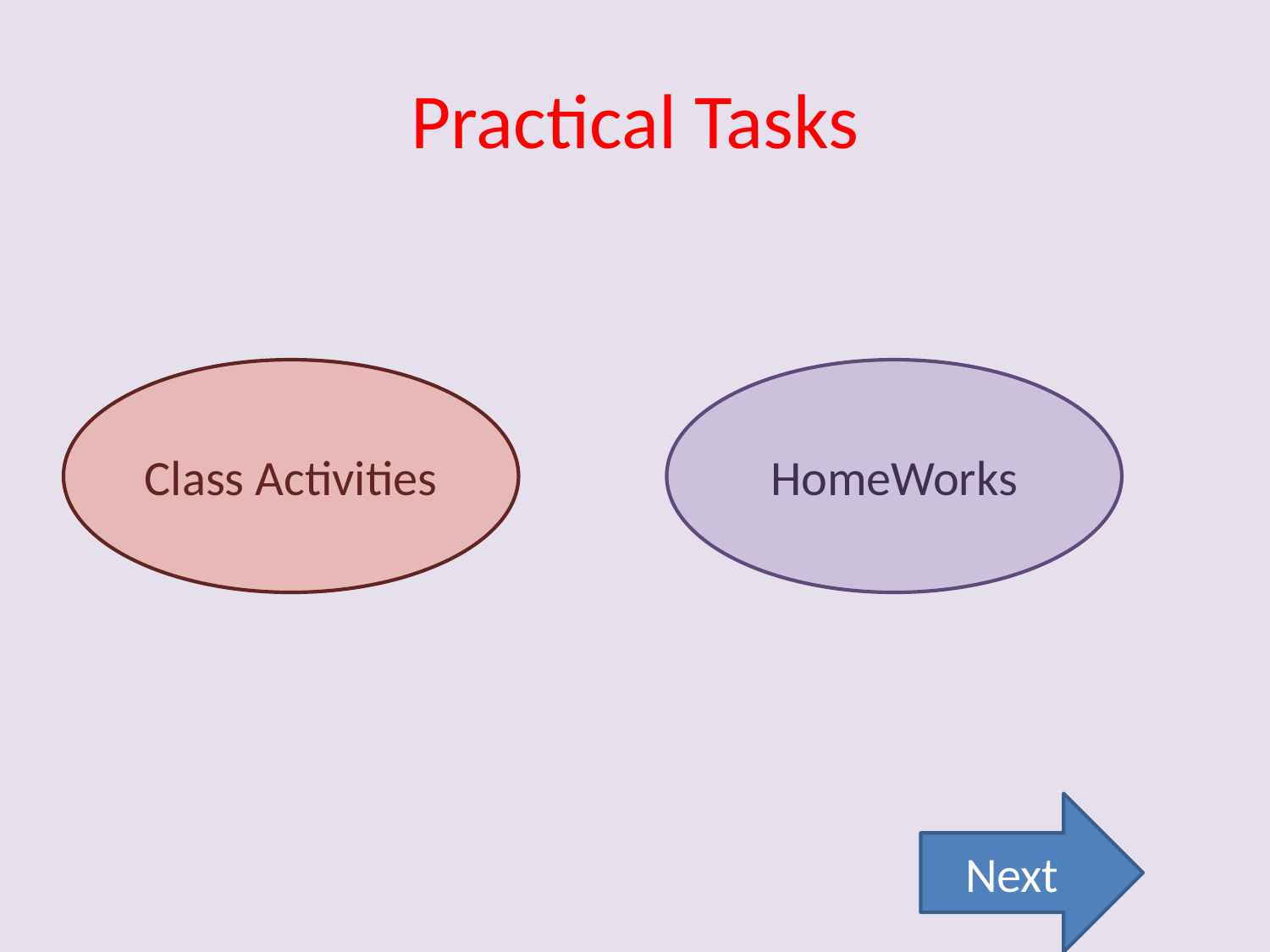

# Practical Tasks
Class Activities
HomeWorks
Next